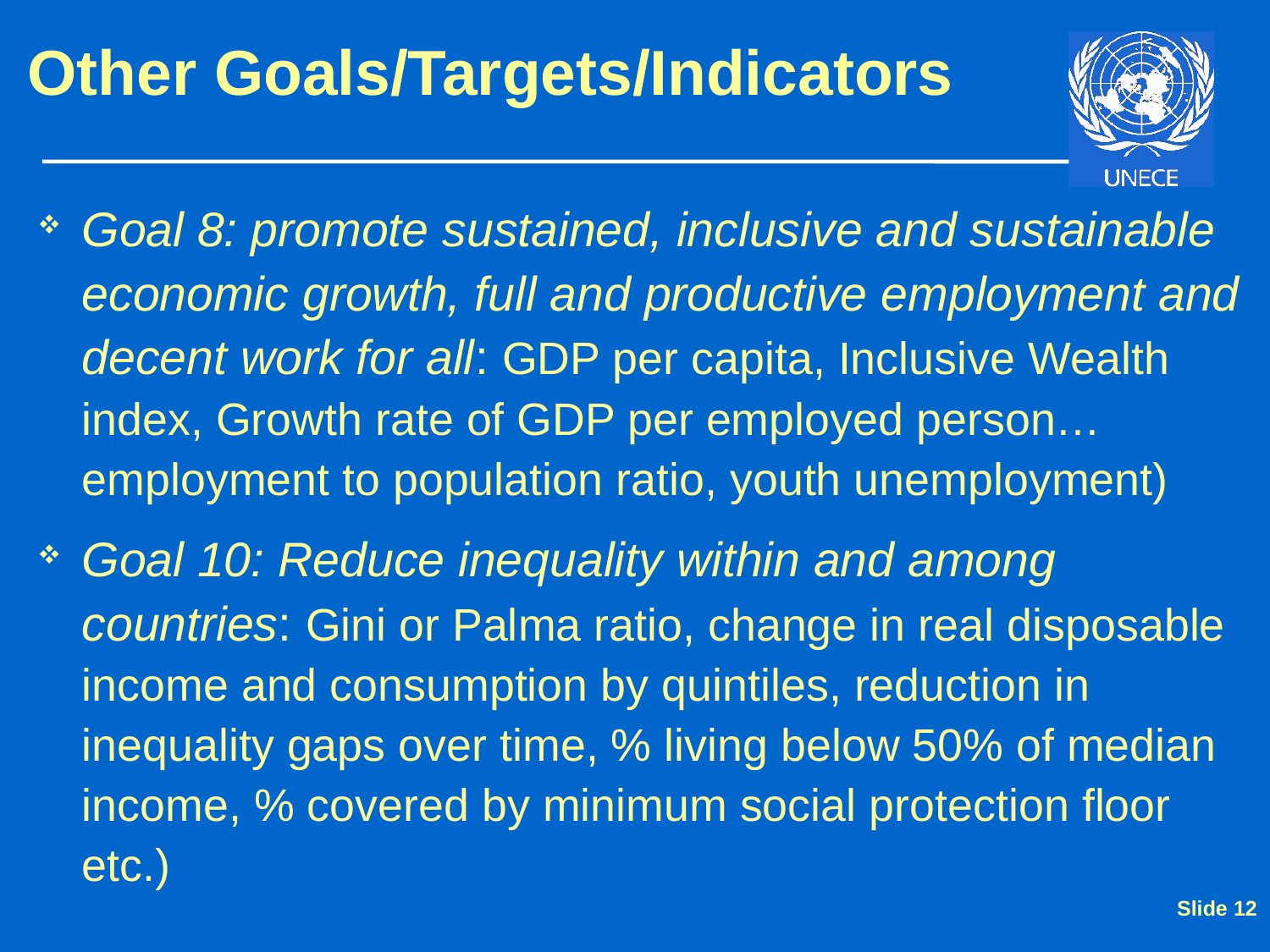

# Other Goals/Targets/Indicators
Goal 8: promote sustained, inclusive and sustainable economic growth, full and productive employment and decent work for all: GDP per capita, Inclusive Wealth index, Growth rate of GDP per employed person…employment to population ratio, youth unemployment)
Goal 10: Reduce inequality within and among countries: Gini or Palma ratio, change in real disposable income and consumption by quintiles, reduction in inequality gaps over time, % living below 50% of median income, % covered by minimum social protection floor etc.)